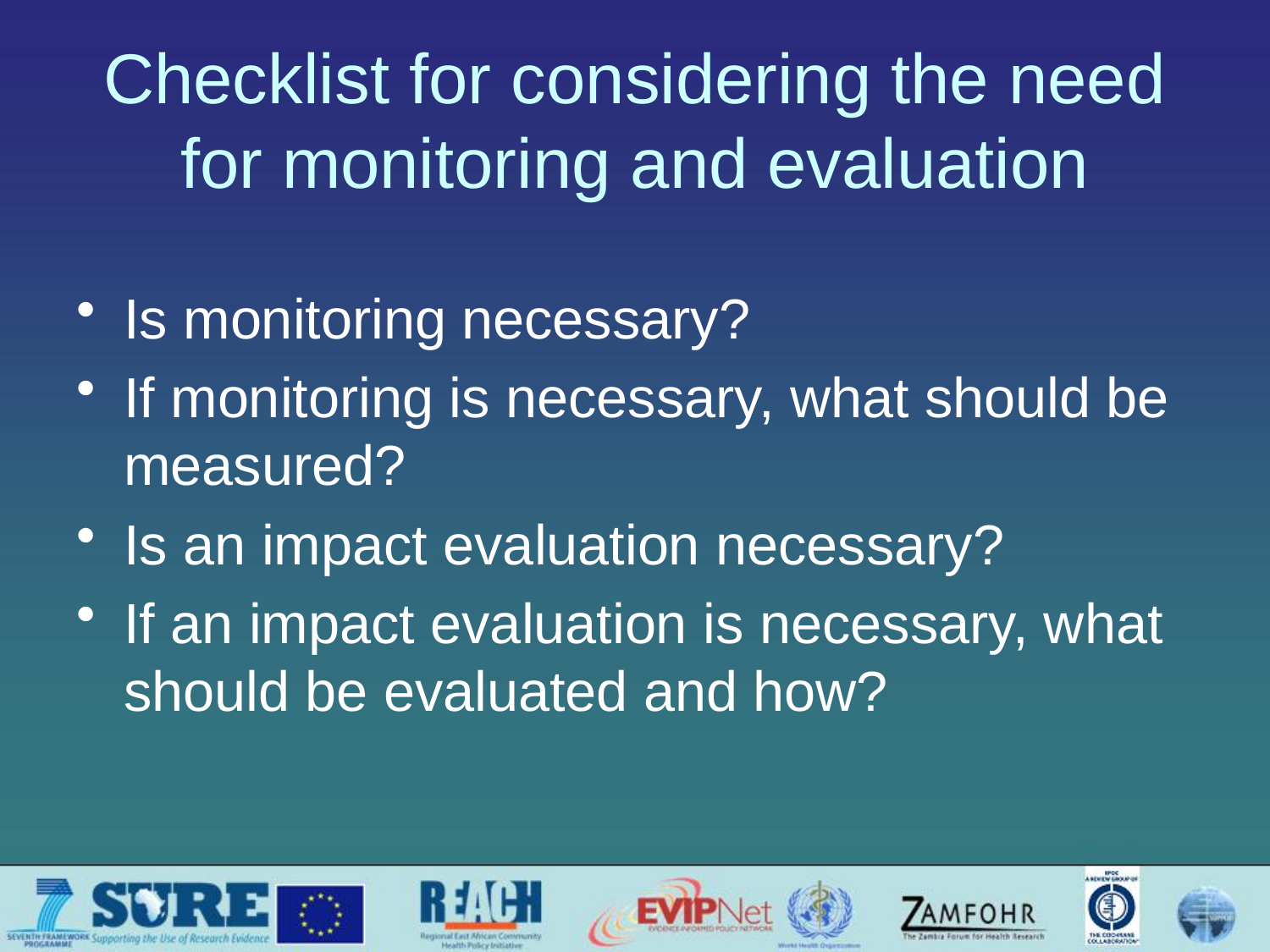

# Checklist for considering the need for monitoring and evaluation
Is monitoring necessary?
If monitoring is necessary, what should be measured?
Is an impact evaluation necessary?
If an impact evaluation is necessary, what should be evaluated and how?